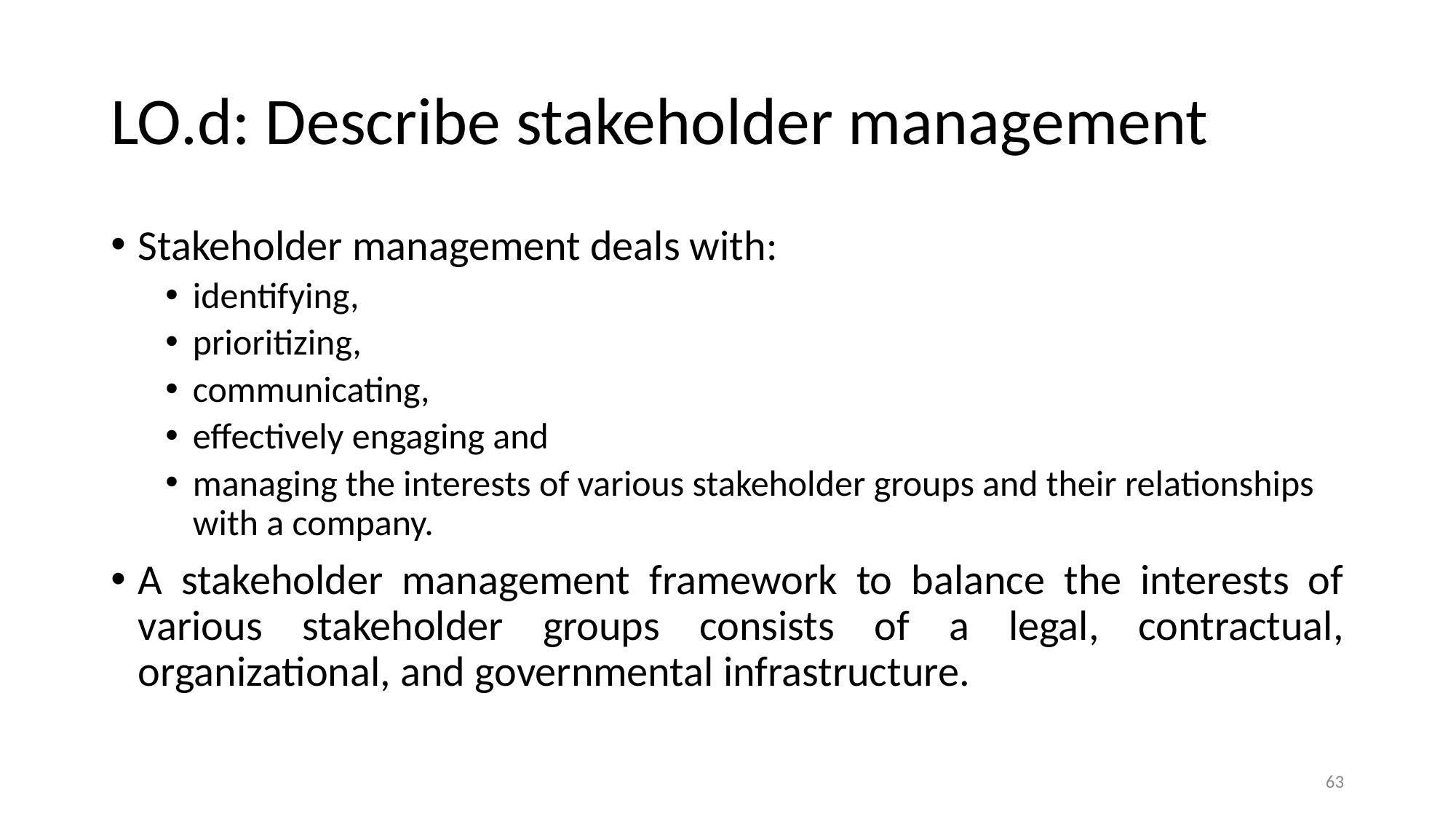

# LO.d: Describe stakeholder management
Stakeholder management deals with:
identifying,
prioritizing,
communicating,
effectively engaging and
managing the interests of various stakeholder groups and their relationships with a company.
A stakeholder management framework to balance the interests of various stakeholder groups consists of a legal, contractual, organizational, and governmental infrastructure.
63